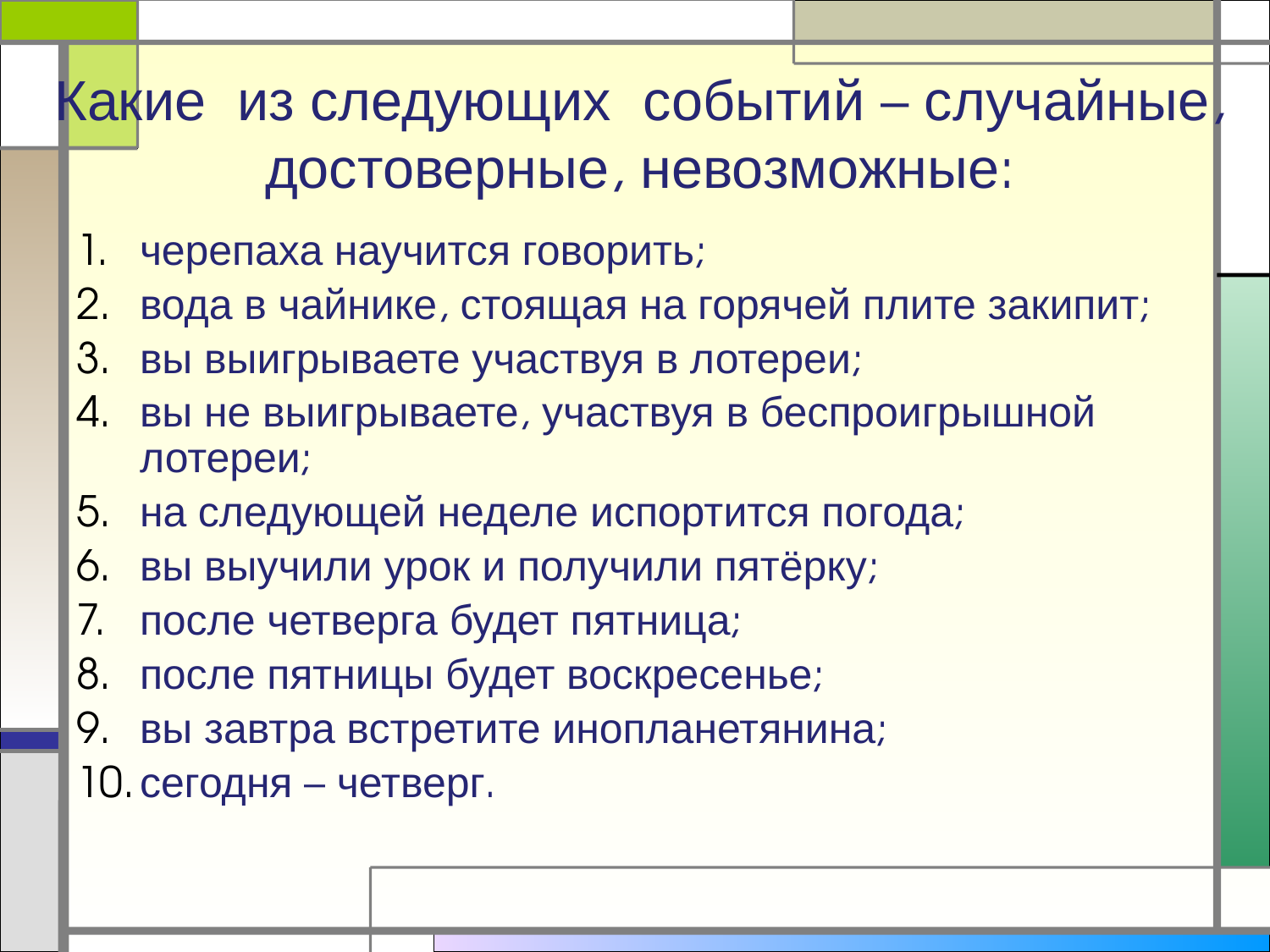

# Какие  из следующих  событий – случайные, достоверные, невозможные:
черепаха научится говорить;
вода в чайнике, стоящая на горячей плите закипит;
вы выигрываете участвуя в лотереи;
вы не выигрываете, участвуя в беспроигрышной лотереи;
на следующей неделе испортится погода;
вы выучили урок и получили пятёрку;
после четверга будет пятница;
после пятницы будет воскресенье;
вы завтра встретите инопланетянина;
сегодня – четверг.